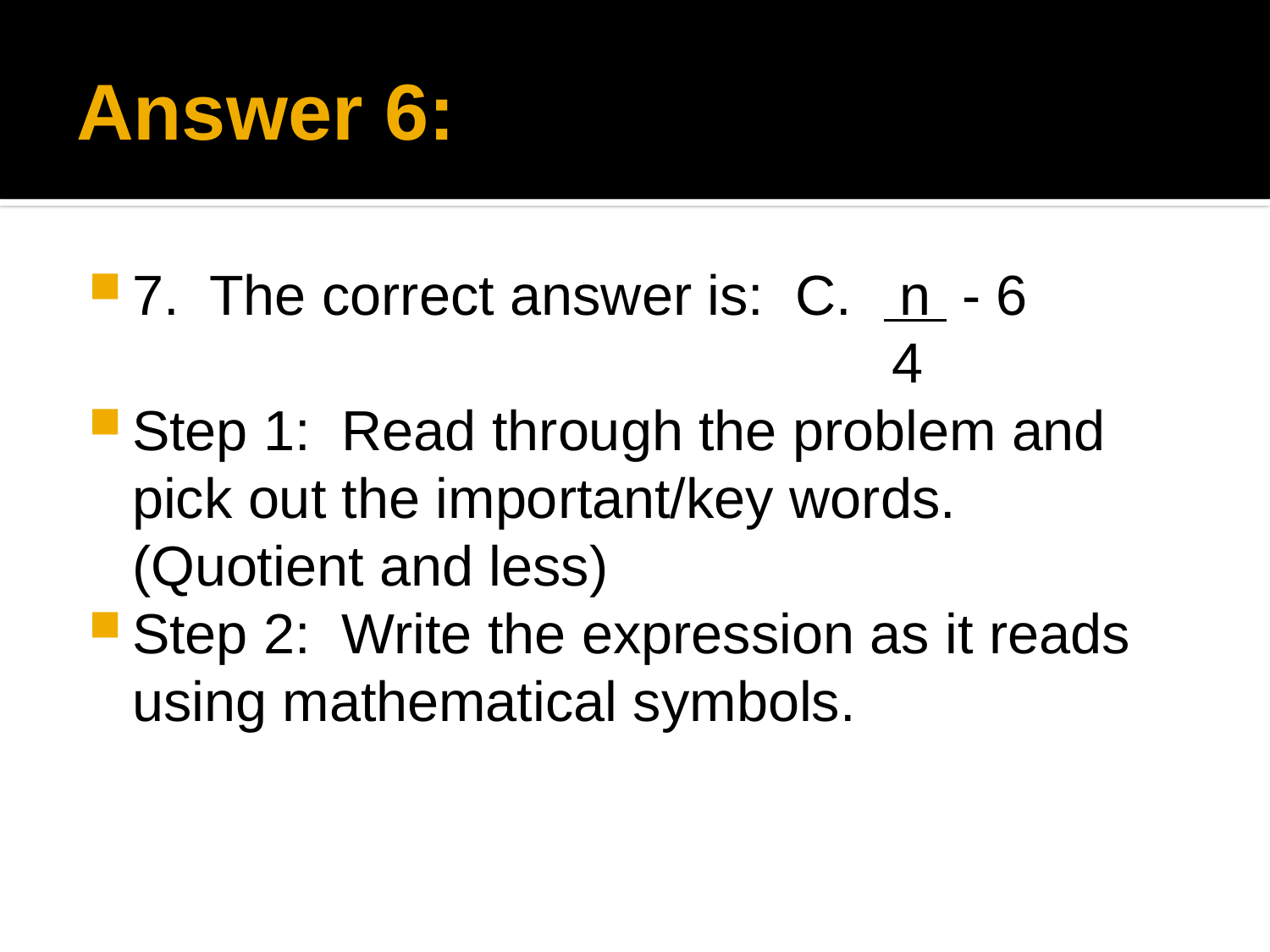

# Answer 6:
7.  The correct answer is:  C.   n  - 6
						        4
Step 1:  Read through the problem and pick out the important/key words.  (Quotient and less)
Step 2:  Write the expression as it reads using mathematical symbols.